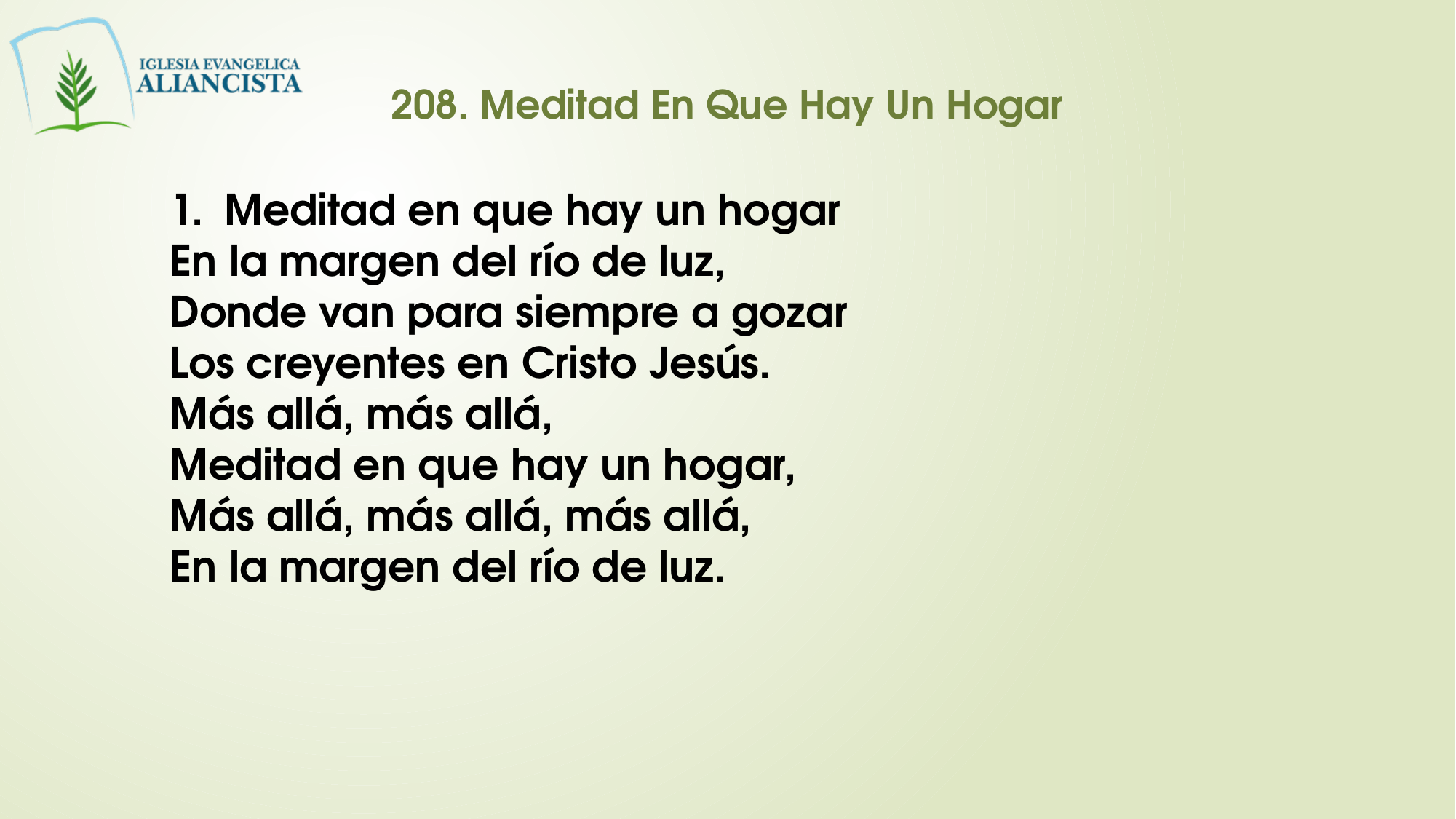

208. Meditad En Que Hay Un Hogar
Meditad en que hay un hogar
En la margen del río de luz,
Donde van para siempre a gozar
Los creyentes en Cristo Jesús.
Más allá, más allá,
Meditad en que hay un hogar,
Más allá, más allá, más allá,
En la margen del río de luz.